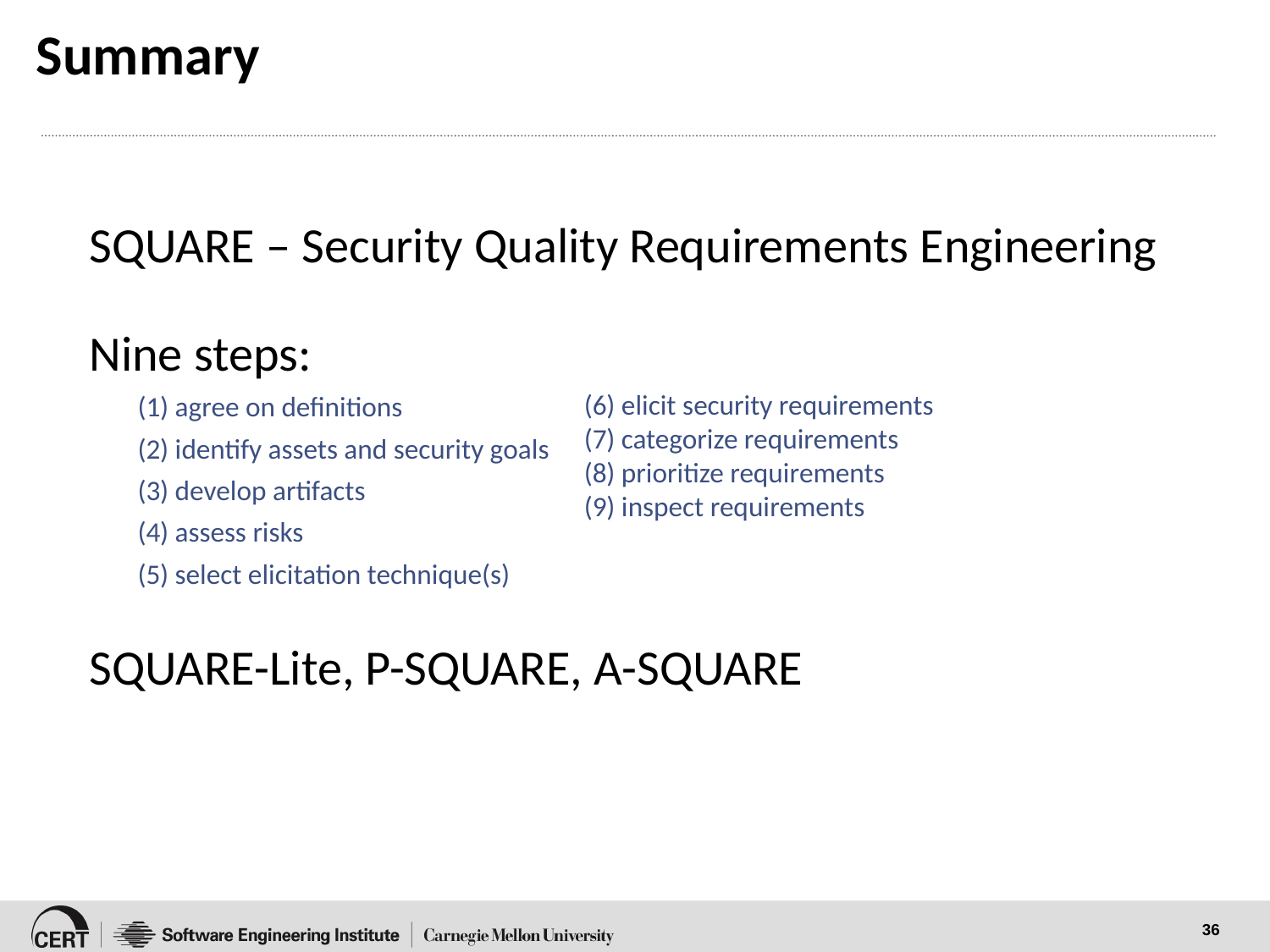

# Summary

SQUARE – Security Quality Requirements Engineering
Nine steps:
(1) agree on definitions
(2) identify assets and security goals
(3) develop artifacts
(4) assess risks
(5) select elicitation technique(s)

SQUARE-Lite, P-SQUARE, A-SQUARE
(6) elicit security requirements
(7) categorize requirements
(8) prioritize requirements
(9) inspect requirements